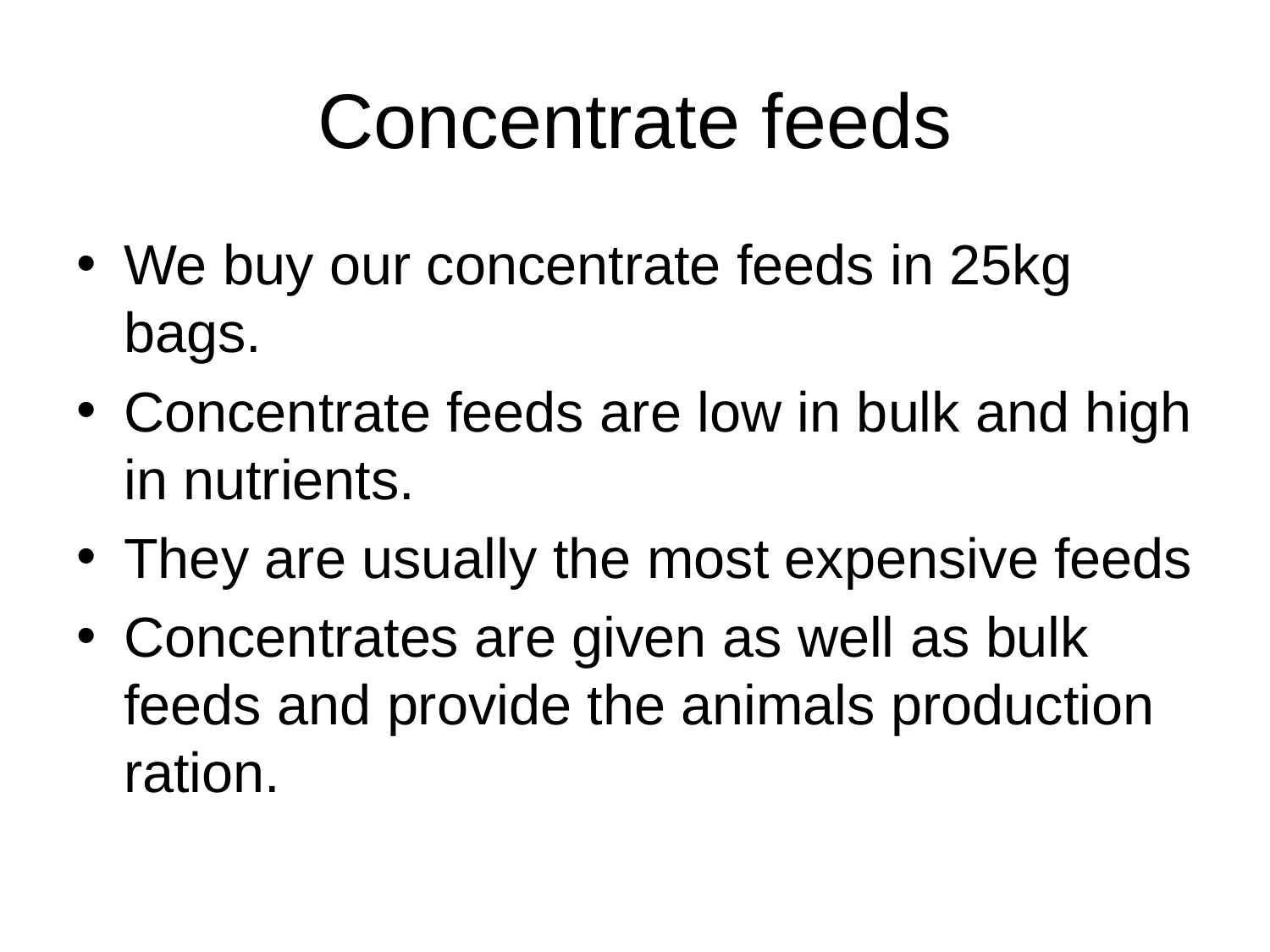

# Concentrate feeds
We buy our concentrate feeds in 25kg bags.
Concentrate feeds are low in bulk and high in nutrients.
They are usually the most expensive feeds
Concentrates are given as well as bulk feeds and provide the animals production ration.